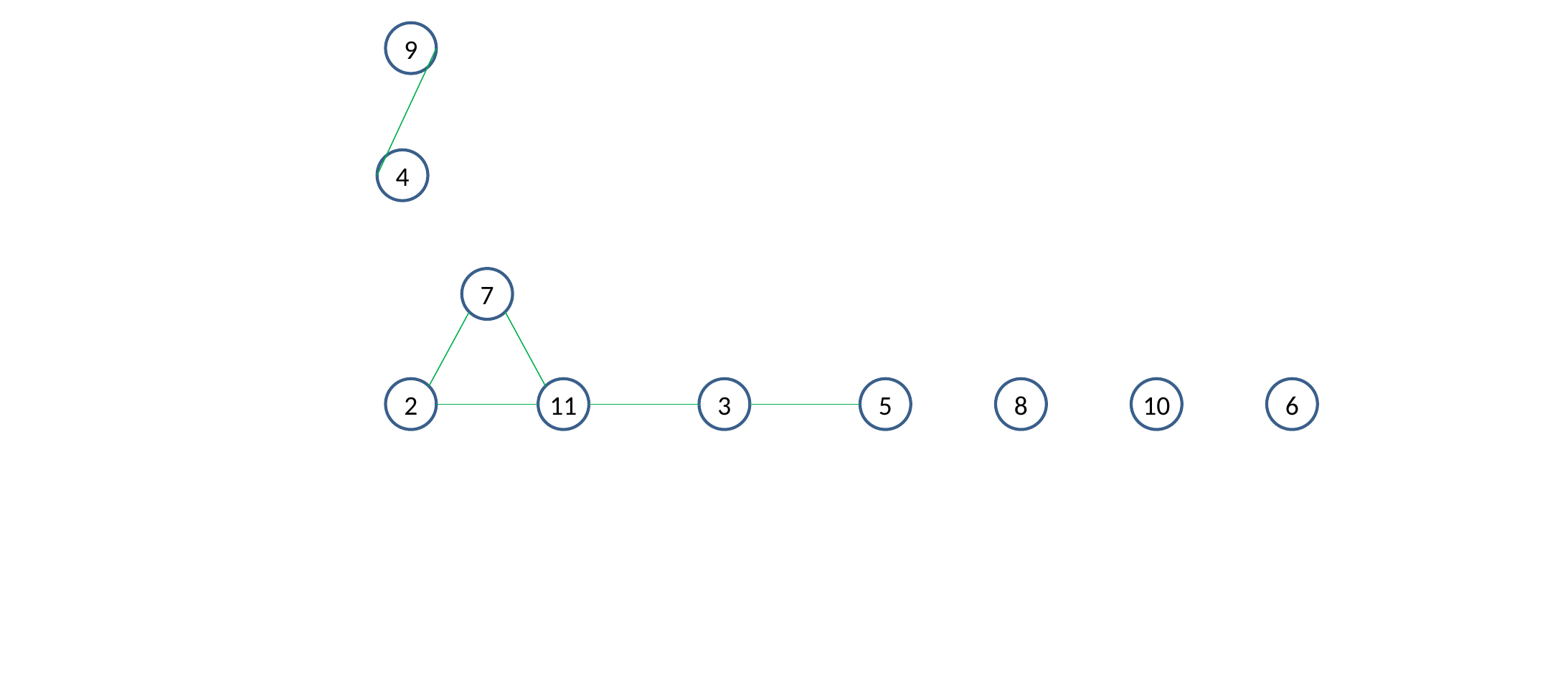

9
4
7
2
11
3
5
8
10
6